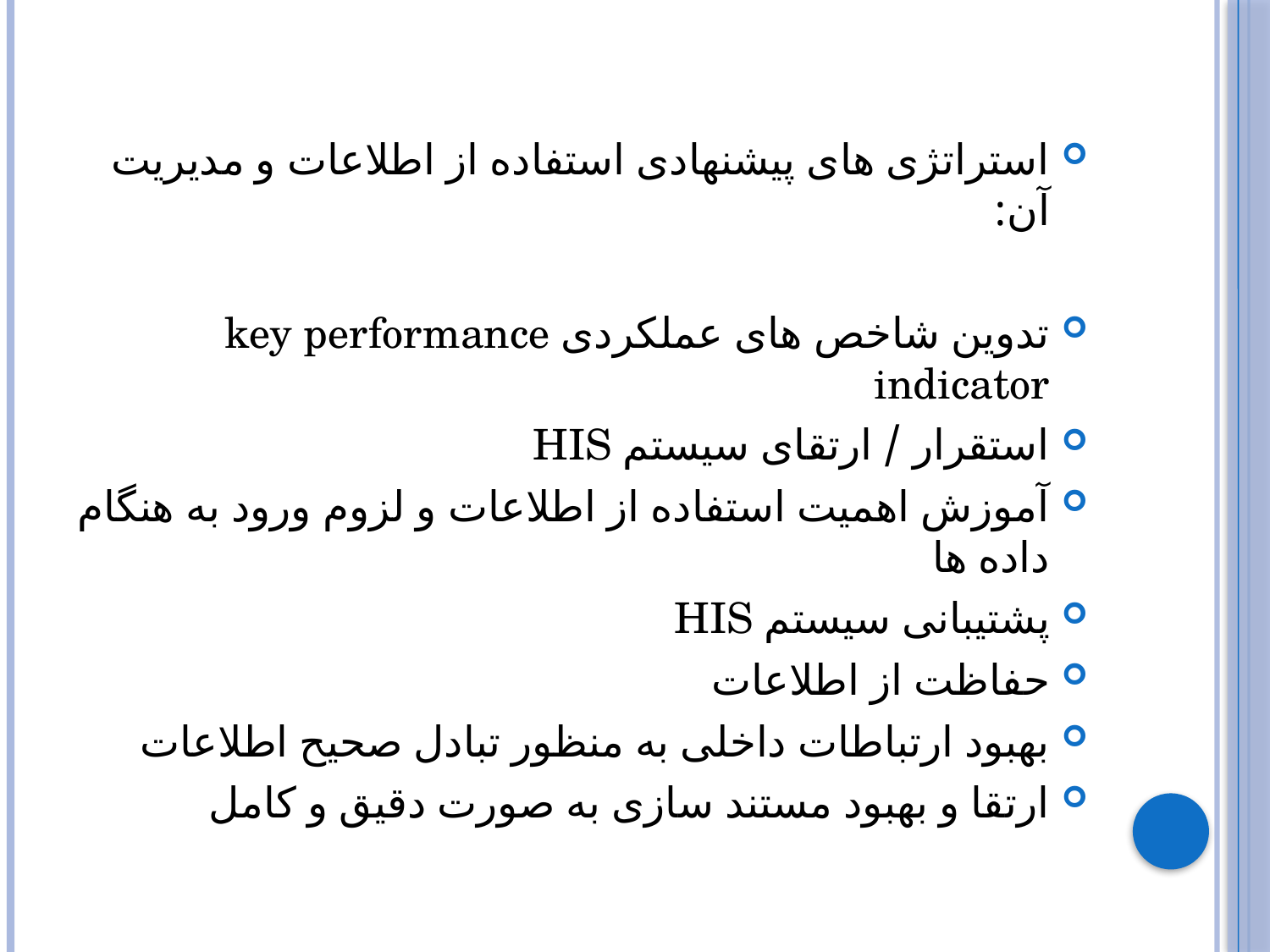

استراتژی های پیشنهادی استفاده از اطلاعات و مدیریت آن:

تدوین شاخص های عملکردی key performance indicator
استقرار / ارتقای سیستم HIS
آموزش اهمیت استفاده از اطلاعات و لزوم ورود به هنگام داده ها
پشتیبانی سیستم HIS
حفاظت از اطلاعات
بهبود ارتباطات داخلی به منظور تبادل صحیح اطلاعات
ارتقا و بهبود مستند سازی به صورت دقیق و کامل